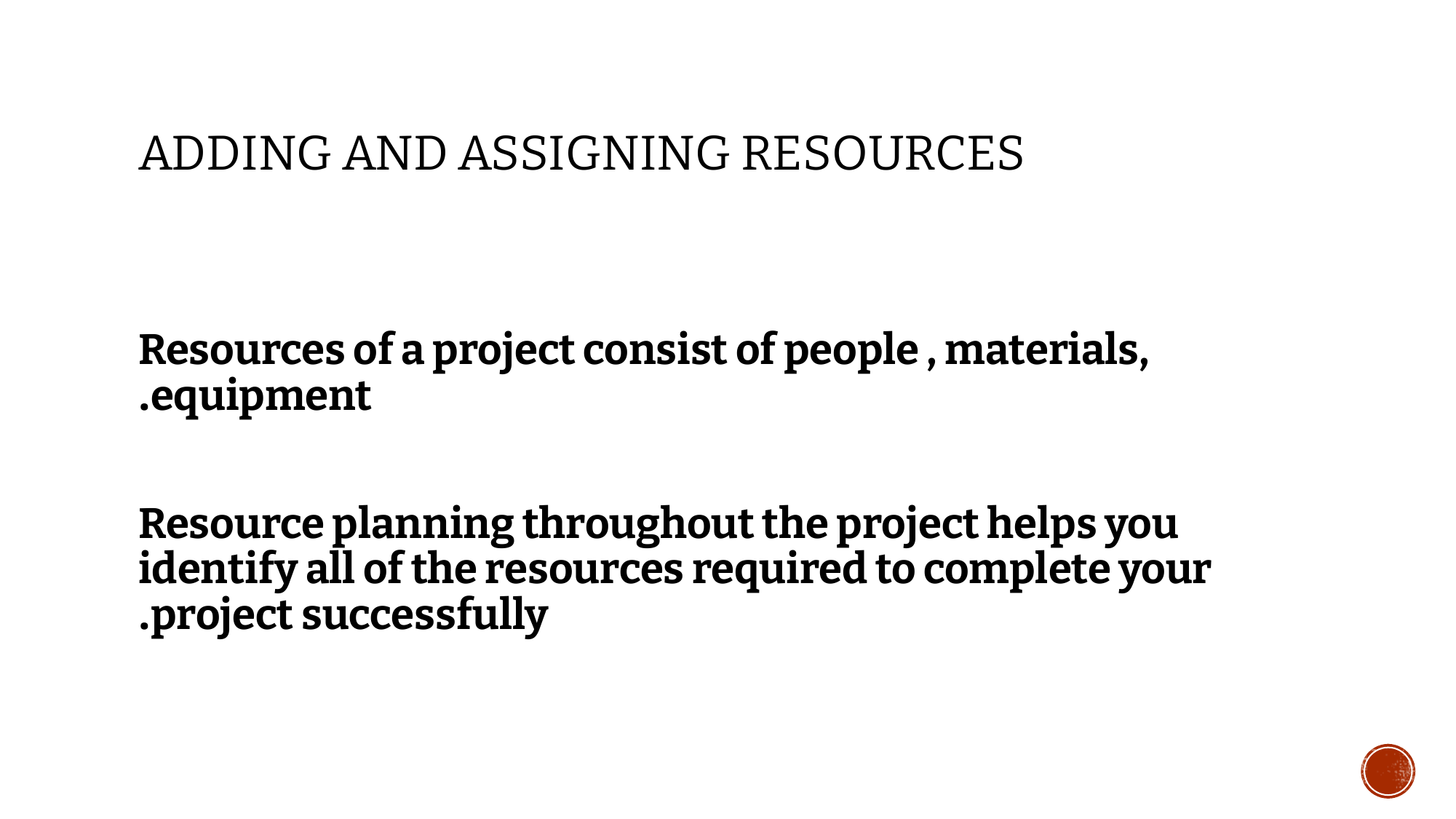

# Adding and assigning resources

Resources of a project consist of people , materials, equipment.

Resource planning throughout the project helps you identify all of the resources required to complete your project successfully.